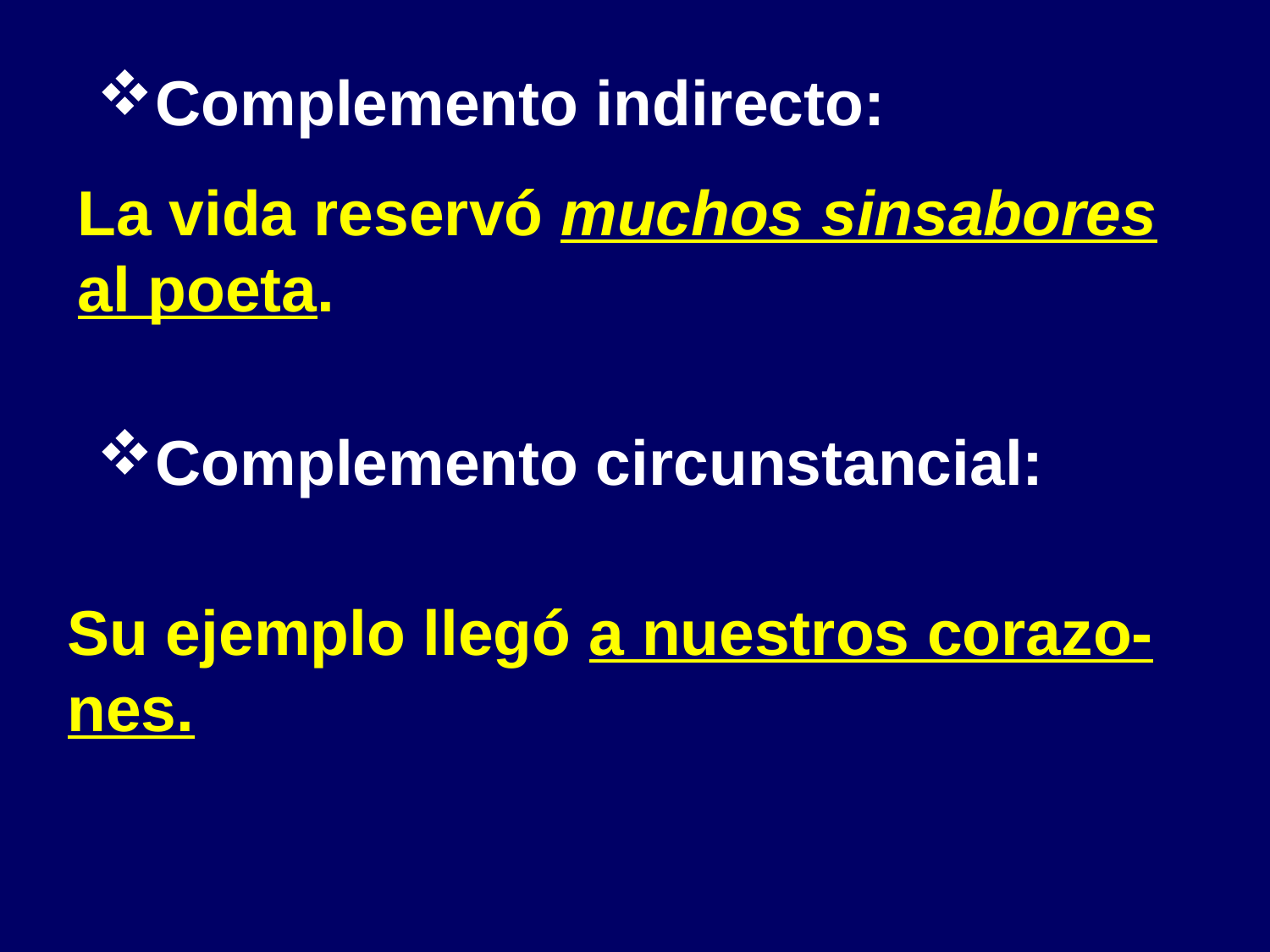

Complemento indirecto:
La vida reservó muchos sinsabores al poeta.
Complemento circunstancial:
Su ejemplo llegó a nuestros corazo-nes.